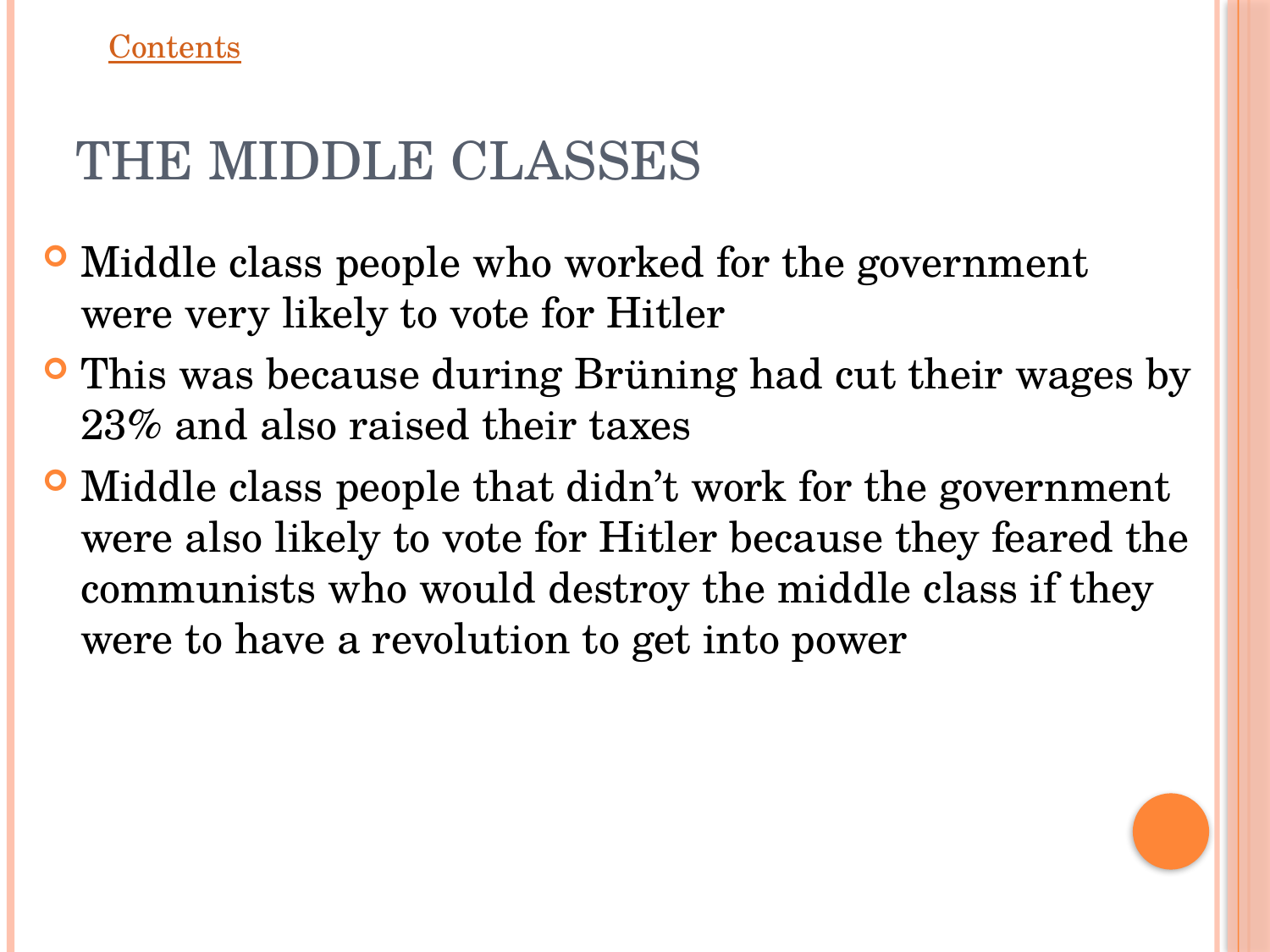

# The Middle Classes
Middle class people who worked for the government were very likely to vote for Hitler
This was because during Brüning had cut their wages by 23% and also raised their taxes
Middle class people that didn’t work for the government were also likely to vote for Hitler because they feared the communists who would destroy the middle class if they were to have a revolution to get into power